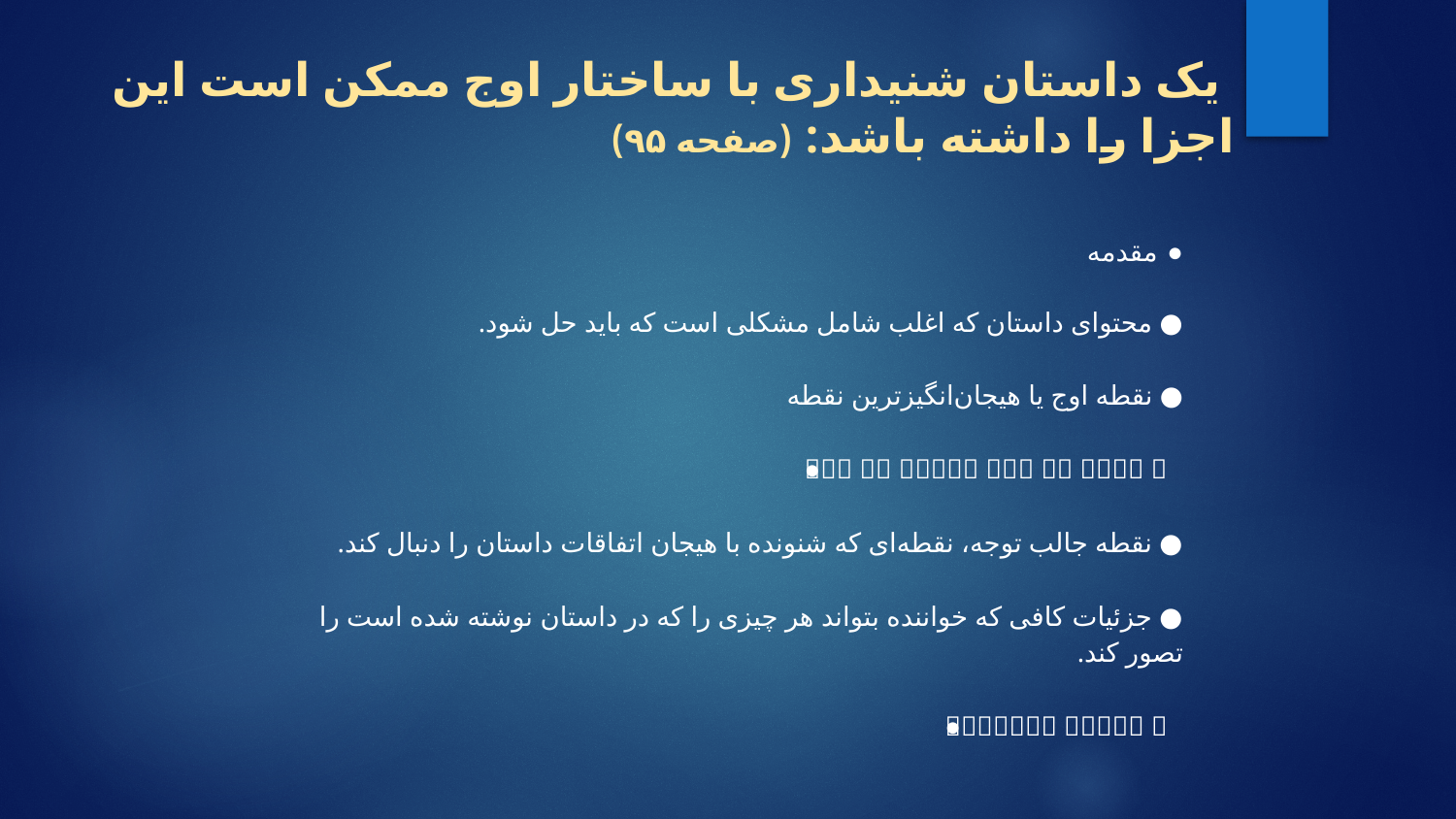

# یک داستان شنیداری با ساختار اوج ممکن است این اجزا را داشته باشد: (صفحه ۹۵)
● مقدمه
● محتوای داستان که اغلب شامل مشکلی است که باید حل شود.
● نقطه اوج یا هیجان‌انگیزترین نقطه
● نقطه حل شدن مسئله یا راه‌حل مشکل
● نقطه جالب توجه، نقطه‌‌ای که شنونده با هیجان اتفاقات داستان را دنبال کند.
● جزئیات کافی که خواننده بتواند هر چیزی را که در داستان نوشته شده است را تصور کند.

● پایان غافل‌گیر‌کننده یا جذاب